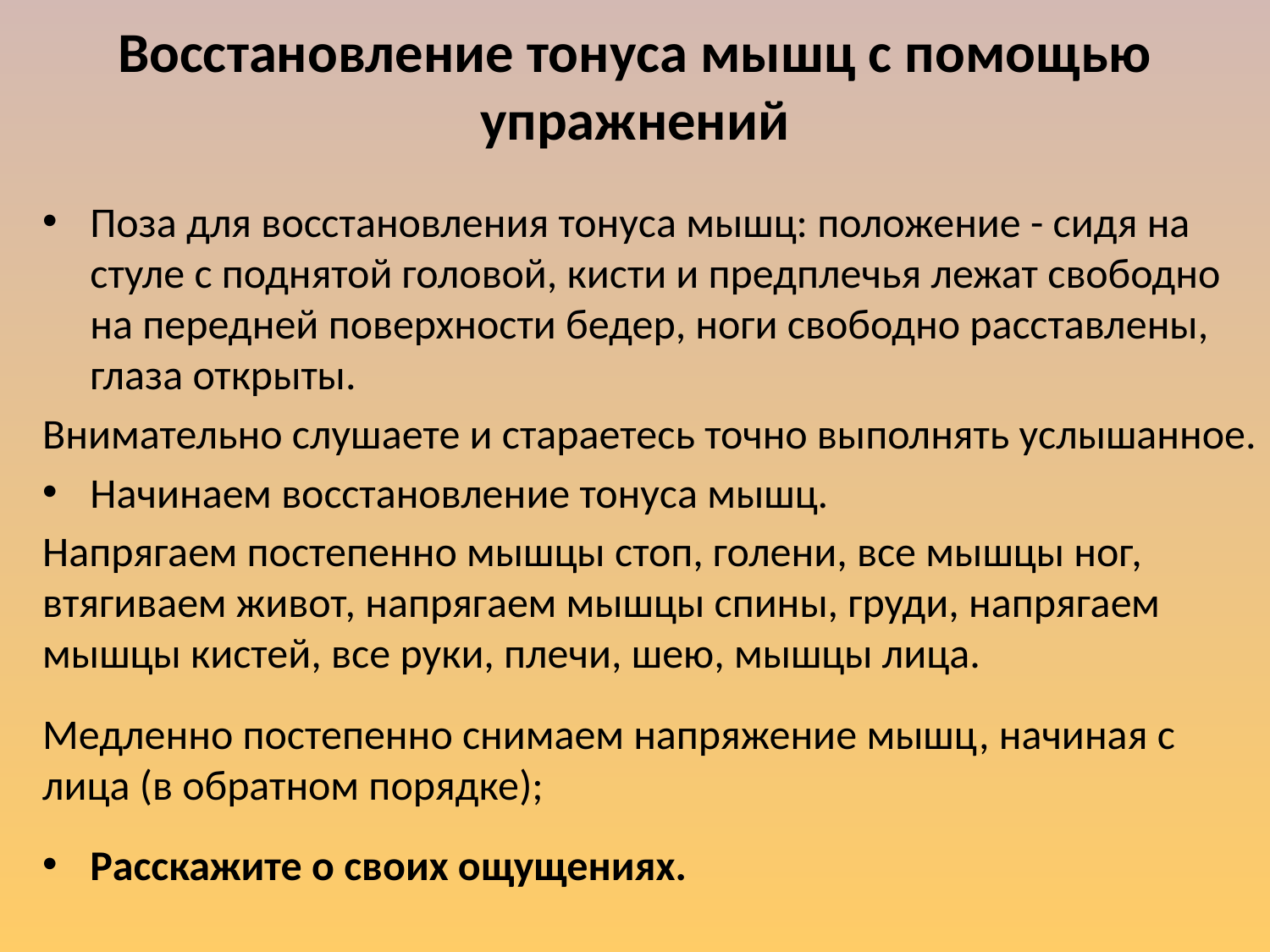

# Восстановление тонуса мышц с помощью упражнений
Поза для восстановления тонуса мышц: положение - сидя на стуле с поднятой головой, кисти и предплечья лежат свободно на передней поверхности бедер, ноги свободно расставлены, глаза открыты.
Внимательно слушаете и стараетесь точно выполнять услышанное.
Начинаем восстановление тонуса мышц.
Напрягаем постепенно мышцы стоп, голени, все мышцы ног, втягиваем живот, напрягаем мышцы спины, груди, напрягаем мышцы кистей, все руки, плечи, шею, мышцы лица.
Медленно постепенно снимаем напряжение мышц, начиная с лица (в обратном порядке);
Расскажите о своих ощущениях.